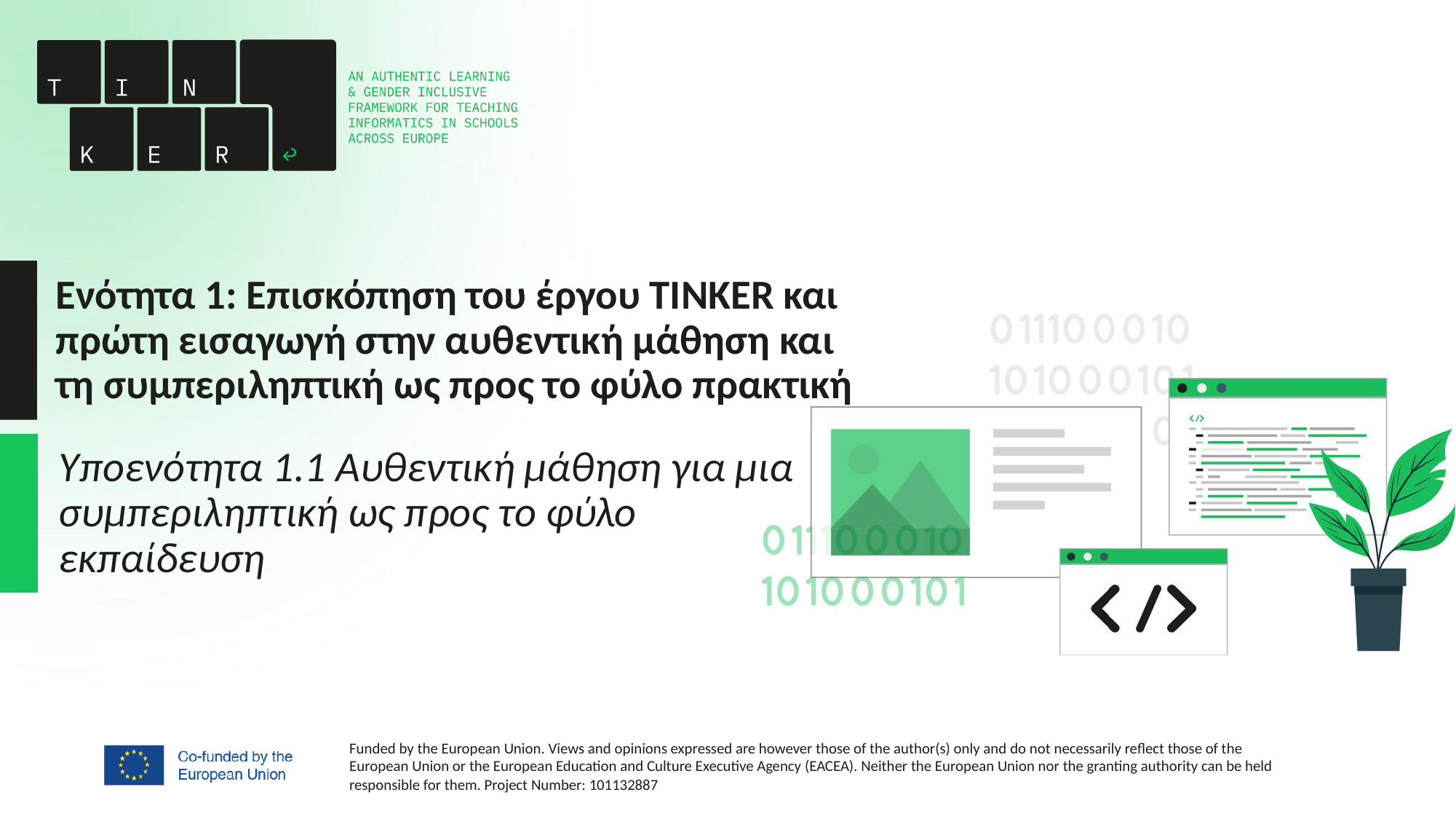

# Ενότητα 1: Επισκόπηση του έργου TINKER και πρώτη εισαγωγή στην αυθεντική μάθηση και τη συμπεριληπτική ως προς το φύλο πρακτική
Υποενότητα 1.1 Αυθεντική μάθηση για μια συμπεριληπτική ως προς το φύλο εκπαίδευση